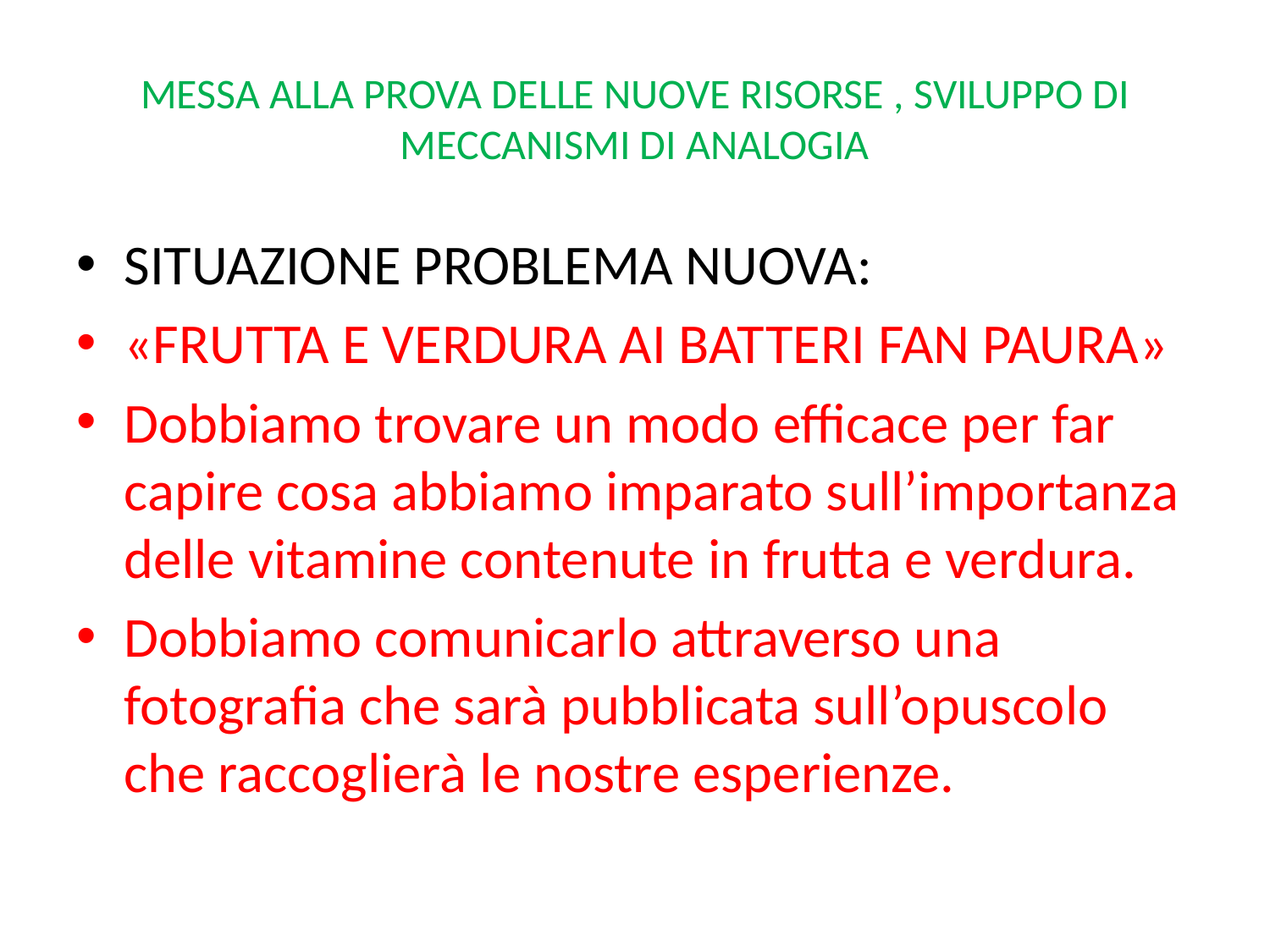

# MESSA ALLA PROVA DELLE NUOVE RISORSE , SVILUPPO DI MECCANISMI DI ANALOGIA
SITUAZIONE PROBLEMA NUOVA:
«FRUTTA E VERDURA AI BATTERI FAN PAURA»
Dobbiamo trovare un modo efficace per far capire cosa abbiamo imparato sull’importanza delle vitamine contenute in frutta e verdura.
Dobbiamo comunicarlo attraverso una fotografia che sarà pubblicata sull’opuscolo che raccoglierà le nostre esperienze.